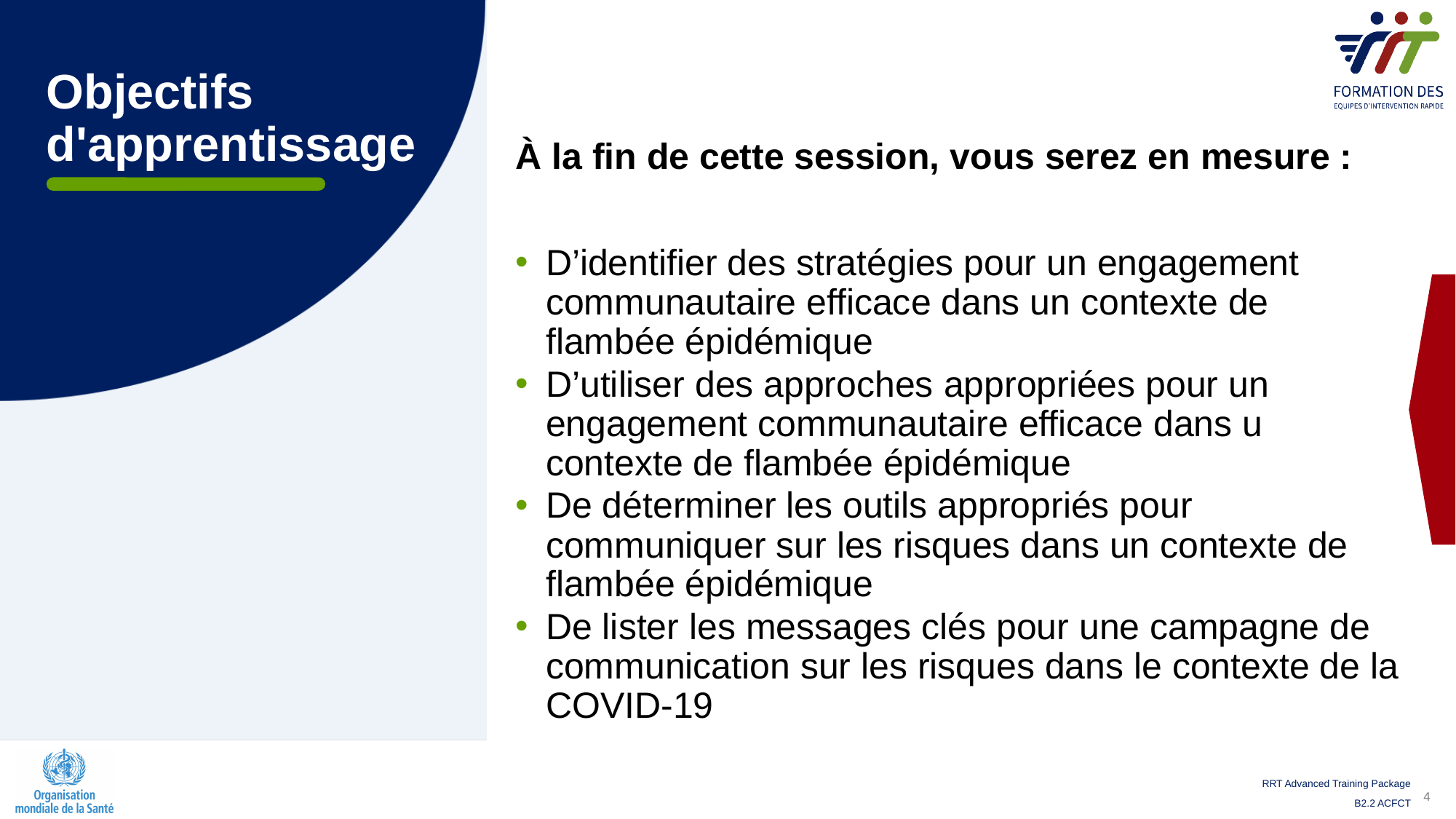

Objectifs d'apprentissage
À la fin de cette session, vous serez en mesure :

D’identifier des stratégies pour un engagement communautaire efficace dans un contexte de flambée épidémique
D’utiliser des approches appropriées pour un engagement communautaire efficace dans u contexte de flambée épidémique
De déterminer les outils appropriés pour communiquer sur les risques dans un contexte de flambée épidémique
De lister les messages clés pour une campagne de communication sur les risques dans le contexte de la COVID-19